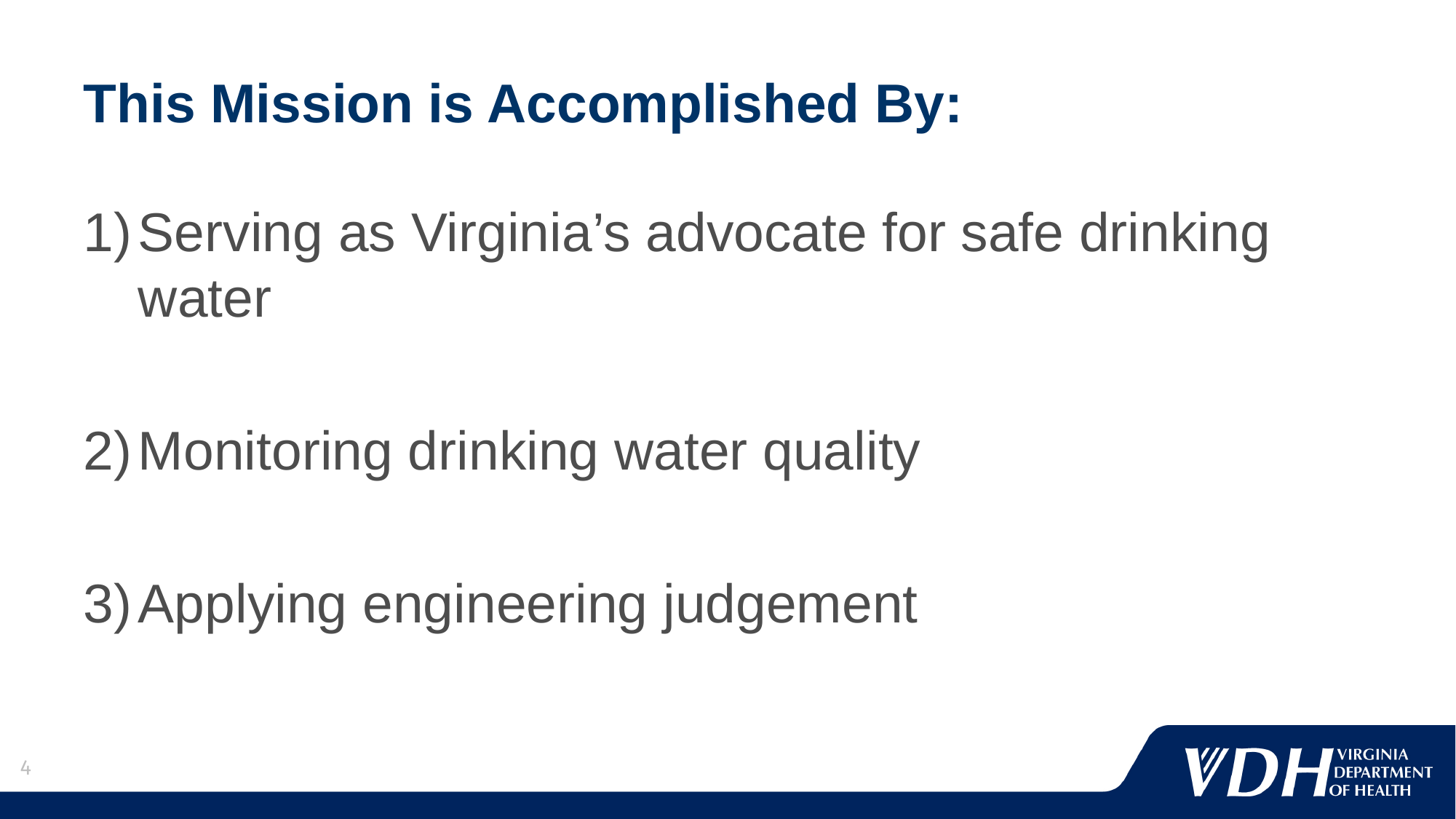

# This Mission is Accomplished By:
Serving as Virginia’s advocate for safe drinking water

Monitoring drinking water quality

Applying engineering judgement
4